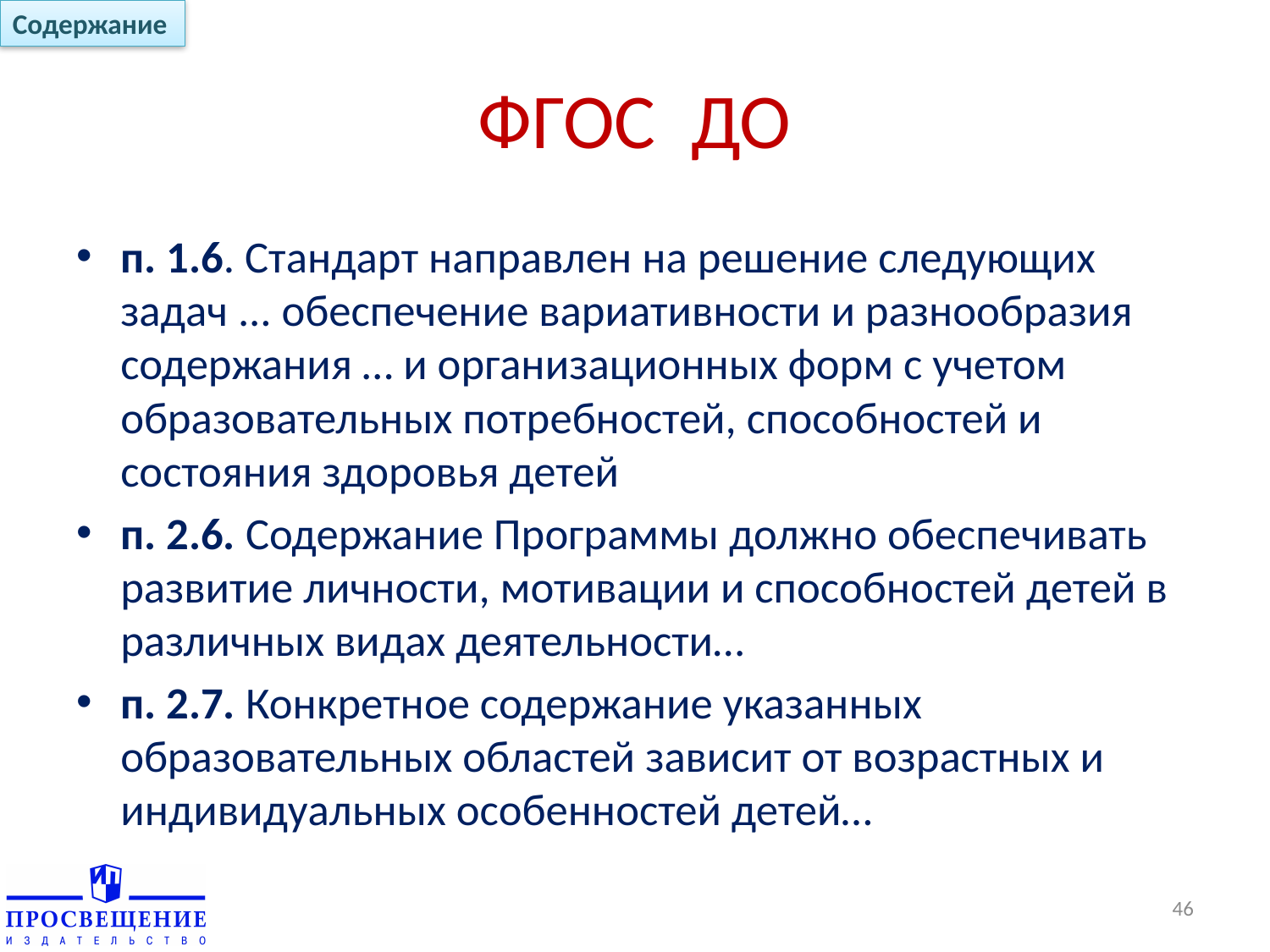

Содержание
# ФГОС  ДО
п. 1.6. Стандарт направлен на решение следующих задач ... обеспечение вариативности и разнообразия содержания … и организационных форм с учетом образовательных потребностей, способностей и состояния здоровья детей
п. 2.6. Содержание Программы должно обеспечивать развитие личности, мотивации и способностей детей в различных видах деятельности…
п. 2.7. Конкретное содержание указанных образовательных областей зависит от возрастных и индивидуальных особенностей детей…

46